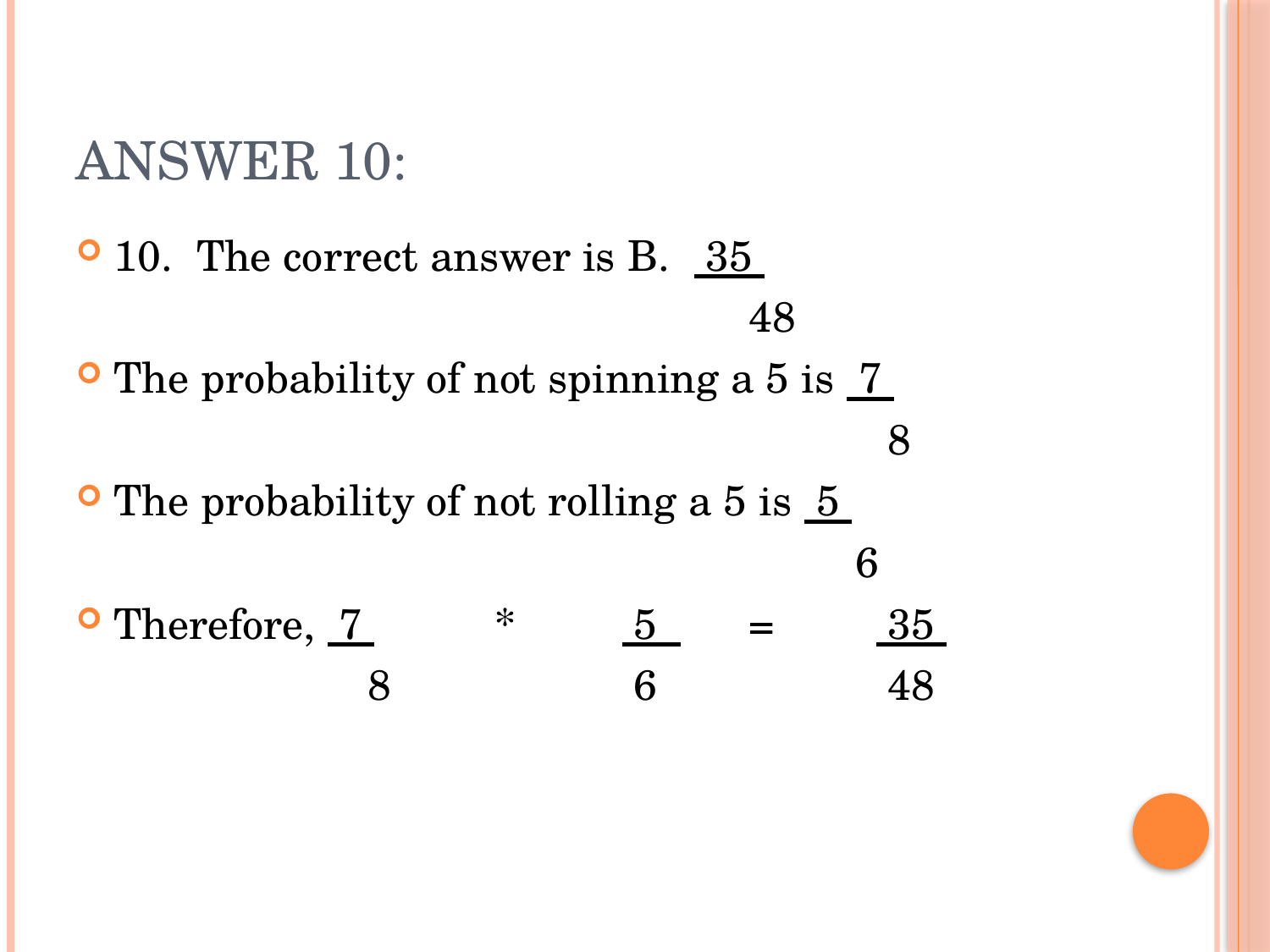

# Answer 10:
10.  The correct answer is B.   35
						48
The probability of not spinning a 5 is  7
							 8
The probability of not rolling a 5 is  5
						         6
Therefore,  7 	*	 5  	=	 35
			8		 6		 48